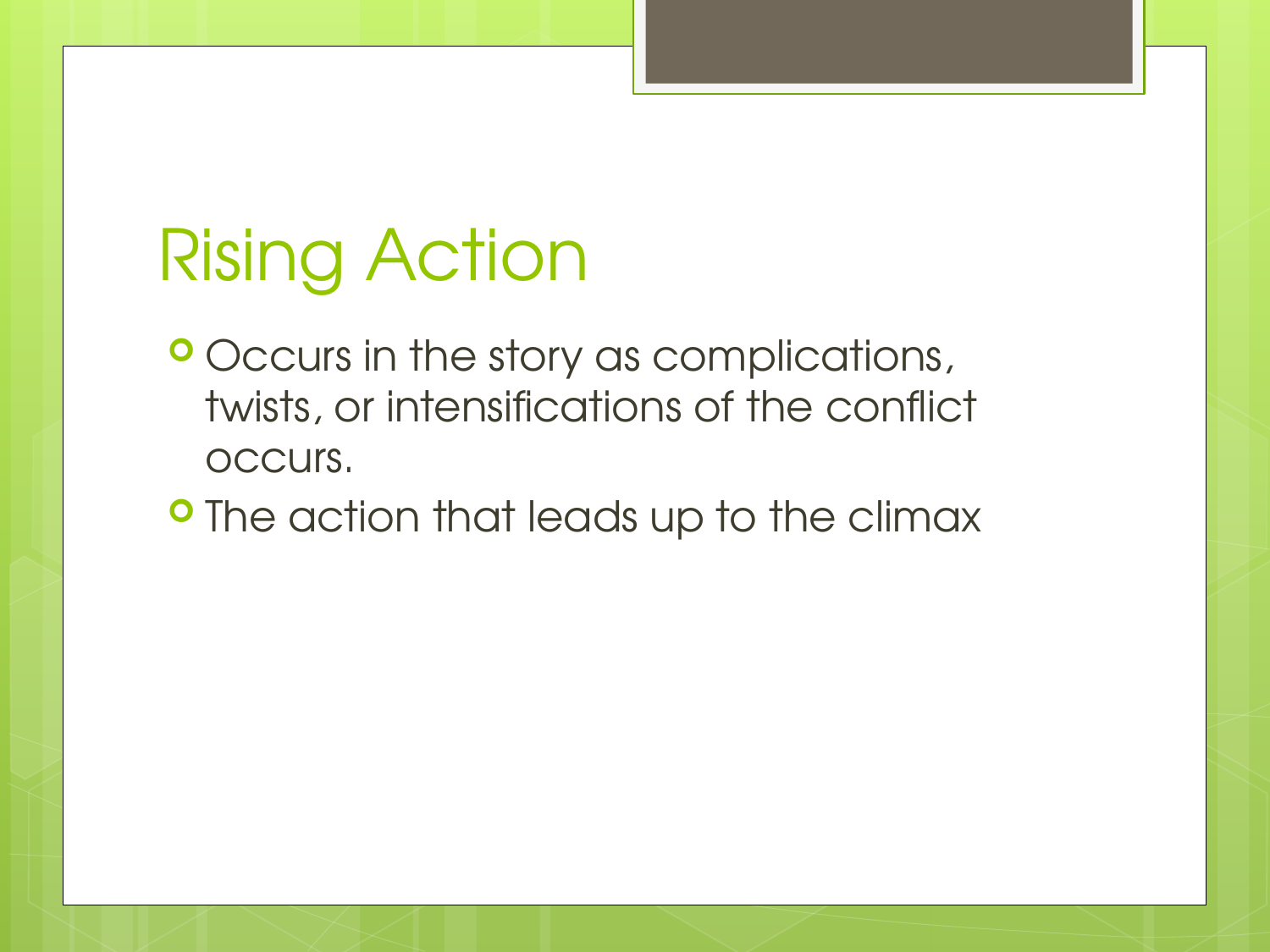

# Rising Action
Occurs in the story as complications, twists, or intensifications of the conflict occurs.
The action that leads up to the climax